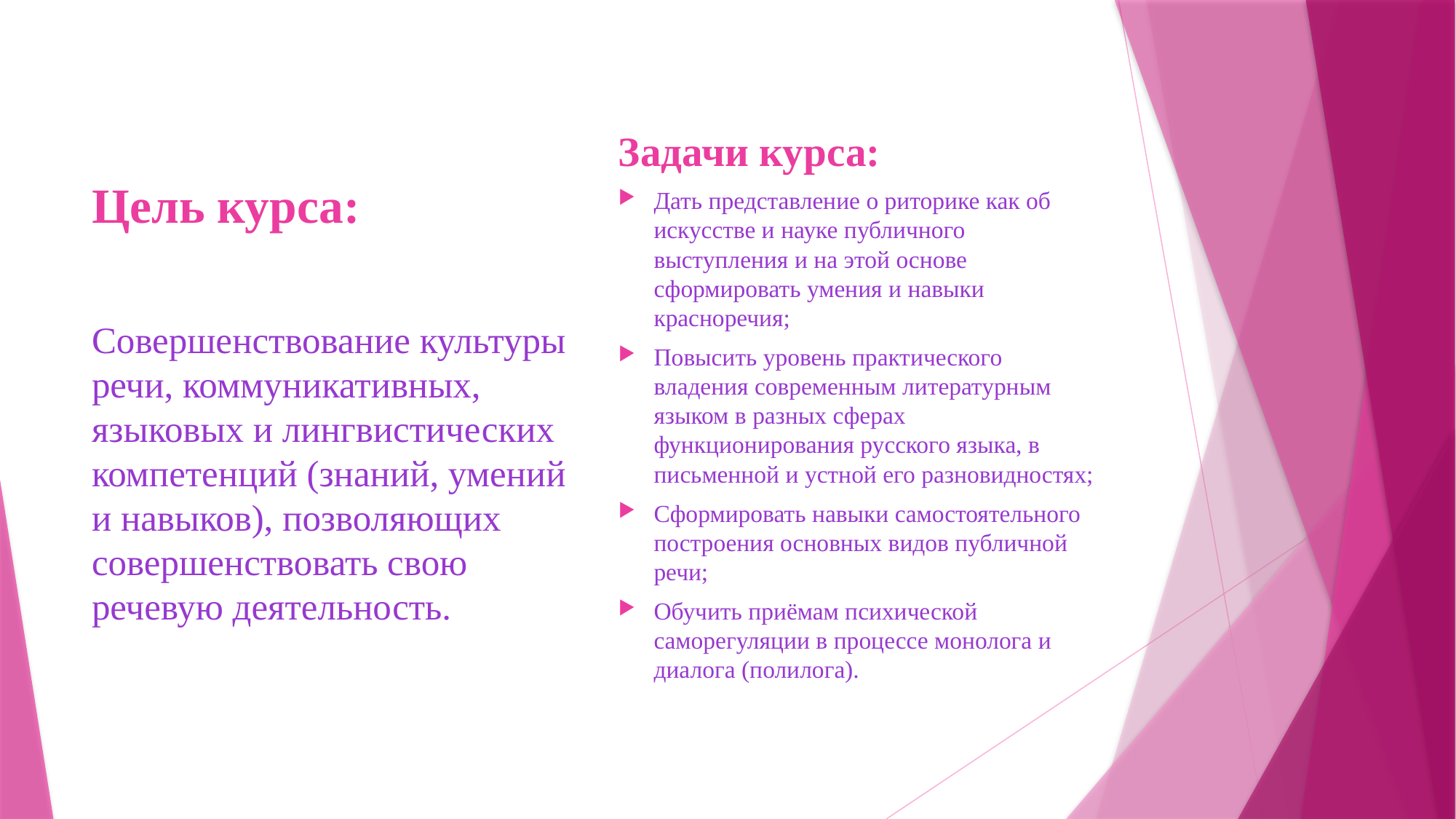

Цель курса:

Совершенствование культуры речи, коммуникативных, языковых и лингвистических компетенций (знаний, умений и навыков), позволяющих совершенствовать свою речевую деятельность.

Задачи курса:
Дать представление о риторике как об искусстве и науке публичного выступления и на этой основе сформировать умения и навыки красноречия;
Повысить уровень практического владения современным литературным языком в разных сферах функционирования русского языка, в письменной и устной его разновидностях;
Сформировать навыки самостоятельного построения основных видов публичной речи;
Обучить приёмам психической саморегуляции в процессе монолога и диалога (полилога).